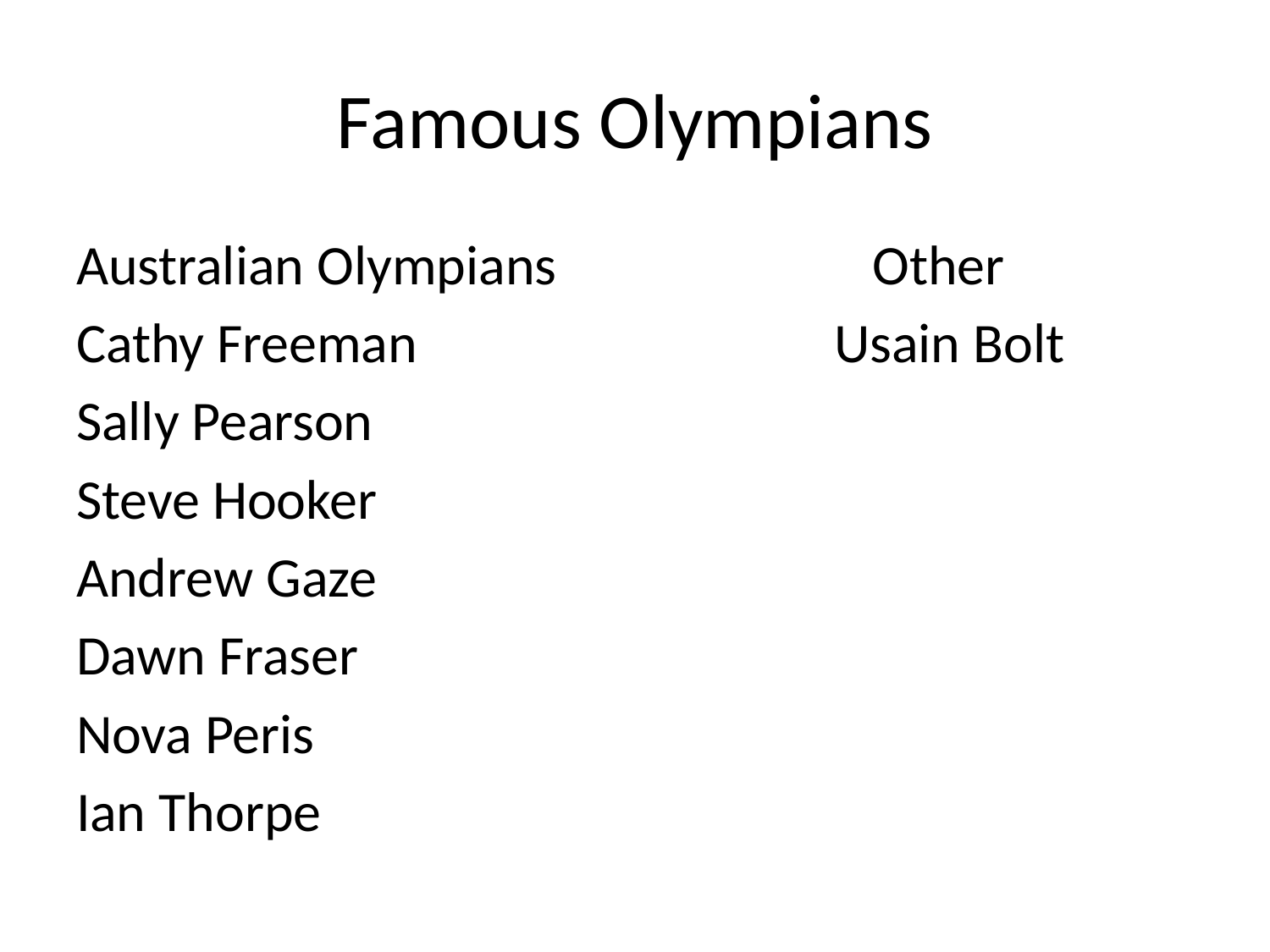

# Famous Olympians
Australian Olympians                         Other
Cathy Freeman                                 Usain Bolt
Sally Pearson
Steve Hooker
Andrew Gaze
Dawn Fraser
Nova Peris
Ian Thorpe